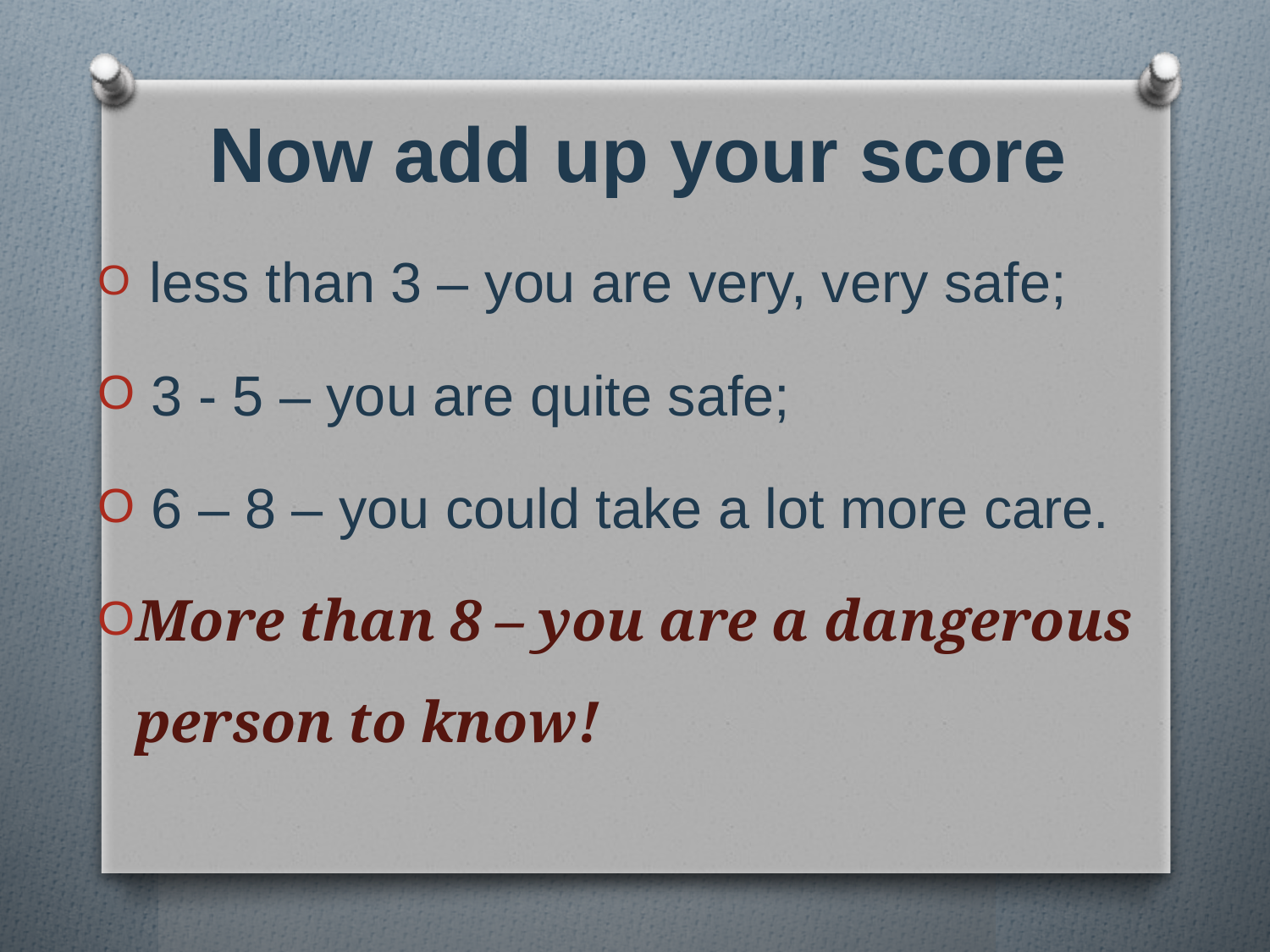

# Now add up your score
 less than 3 – you are very, very safe;
 3 - 5 – you are quite safe;
 6 – 8 – you could take a lot more care.
More than 8 – you are a dangerous person to know!